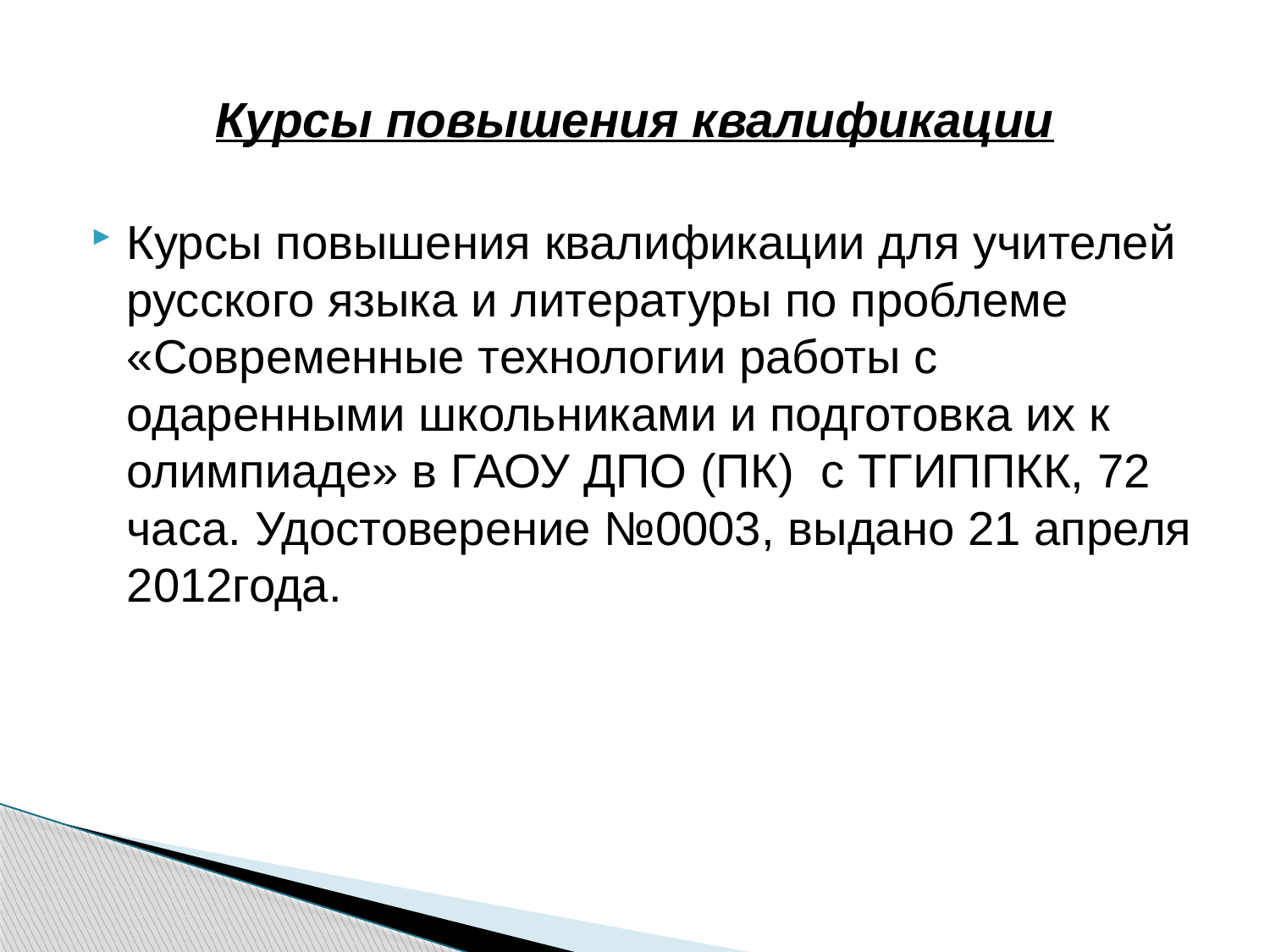

# Курсы повышения квалификации
Курсы повышения квалификации для учителей русского языка и литературы по проблеме «Современные технологии работы с одаренными школьниками и подготовка их к олимпиаде» в ГАОУ ДПО (ПК)  с ТГИППКК, 72 часа. Удостоверение №0003, выдано 21 апреля 2012года.